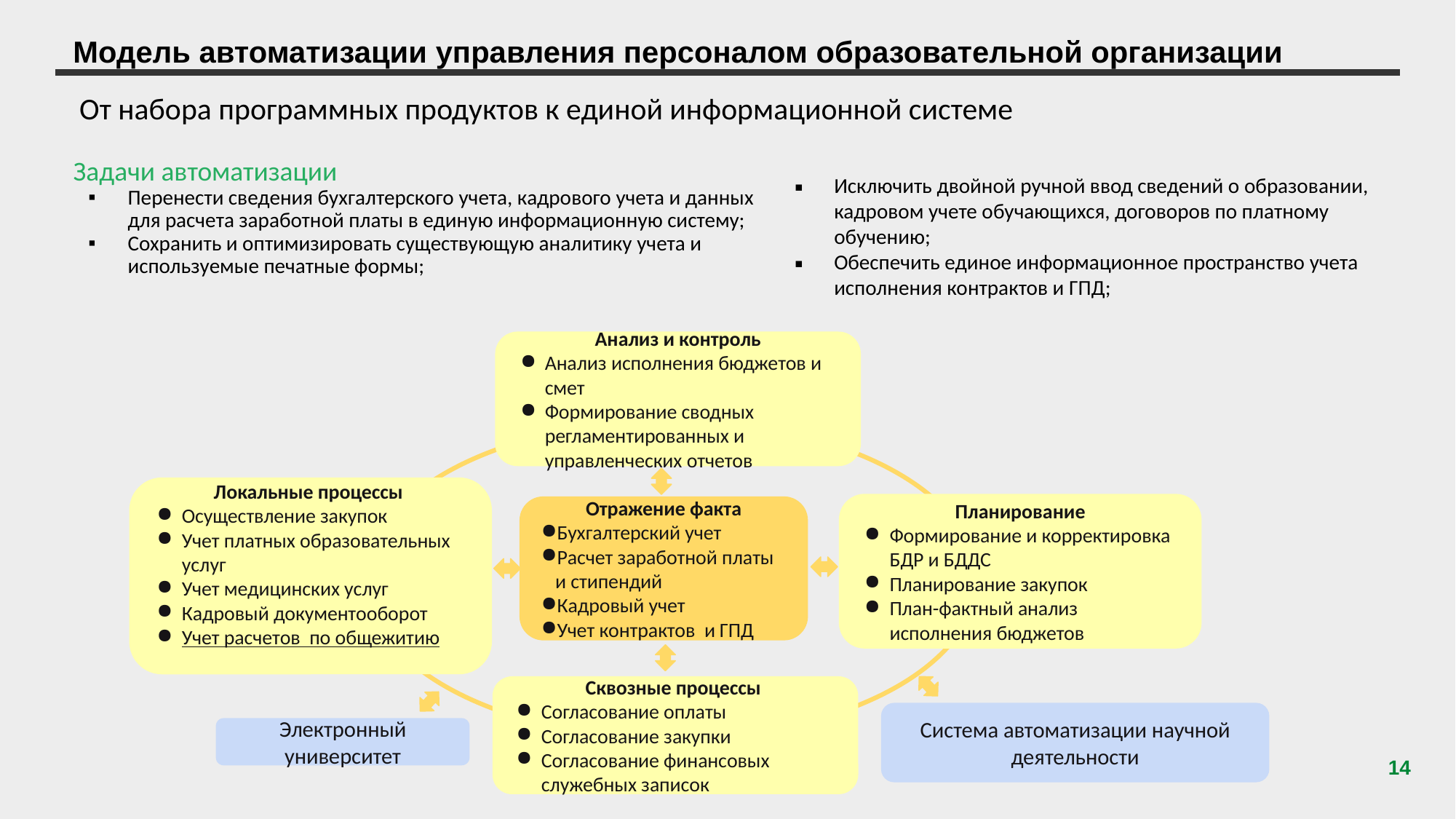

Модель автоматизации управления персоналом образовательной организации
От набора программных продуктов к единой информационной системе
Задачи автоматизации
Перенести сведения бухгалтерского учета, кадрового учета и данных для расчета заработной платы в единую информационную систему;
Сохранить и оптимизировать существующую аналитику учета и используемые печатные формы;

Исключить двойной ручной ввод сведений о образовании, кадровом учете обучающихся, договоров по платному обучению;
Обеспечить единое информационное пространство учета исполнения контрактов и ГПД;
Анализ и контроль
Анализ исполнения бюджетов и смет
Формирование сводных регламентированных и управленческих отчетов

Локальные процессы
Осуществление закупок
Учет платных образовательных услуг
Учет медицинских услуг
Кадровый документооборот
Учет расчетов  по общежитию

Планирование
Формирование и корректировка БДР и БДДС
Планирование закупок
План-фактный анализ исполнения бюджетов
Отражение факта
Бухгалтерский учет
Расчет заработной платы и стипендий
Кадровый учет
Учет контрактов  и ГПД

Сквозные процессы
Согласование оплаты
Согласование закупки
Согласование финансовых служебных записок

Система автоматизации научной деятельности
Электронный университет
14